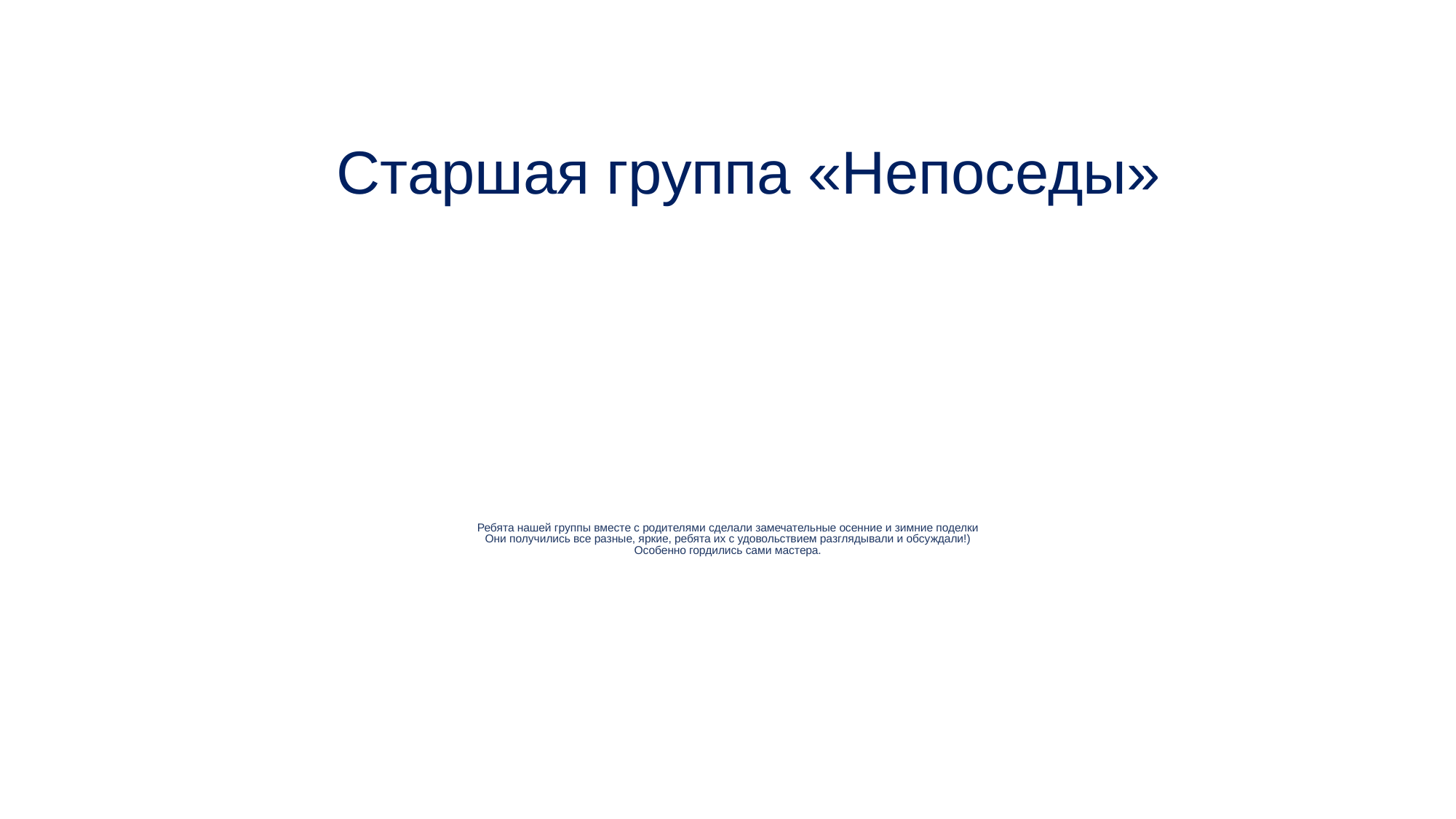

Старшая группа «Непоседы»
# Ребята нашей группы вместе с родителями сделали замечательные осенние и зимние поделки Они получились все разные, яркие, ребята их с удовольствием разглядывали и обсуждали!) Особенно гордились сами мастера.